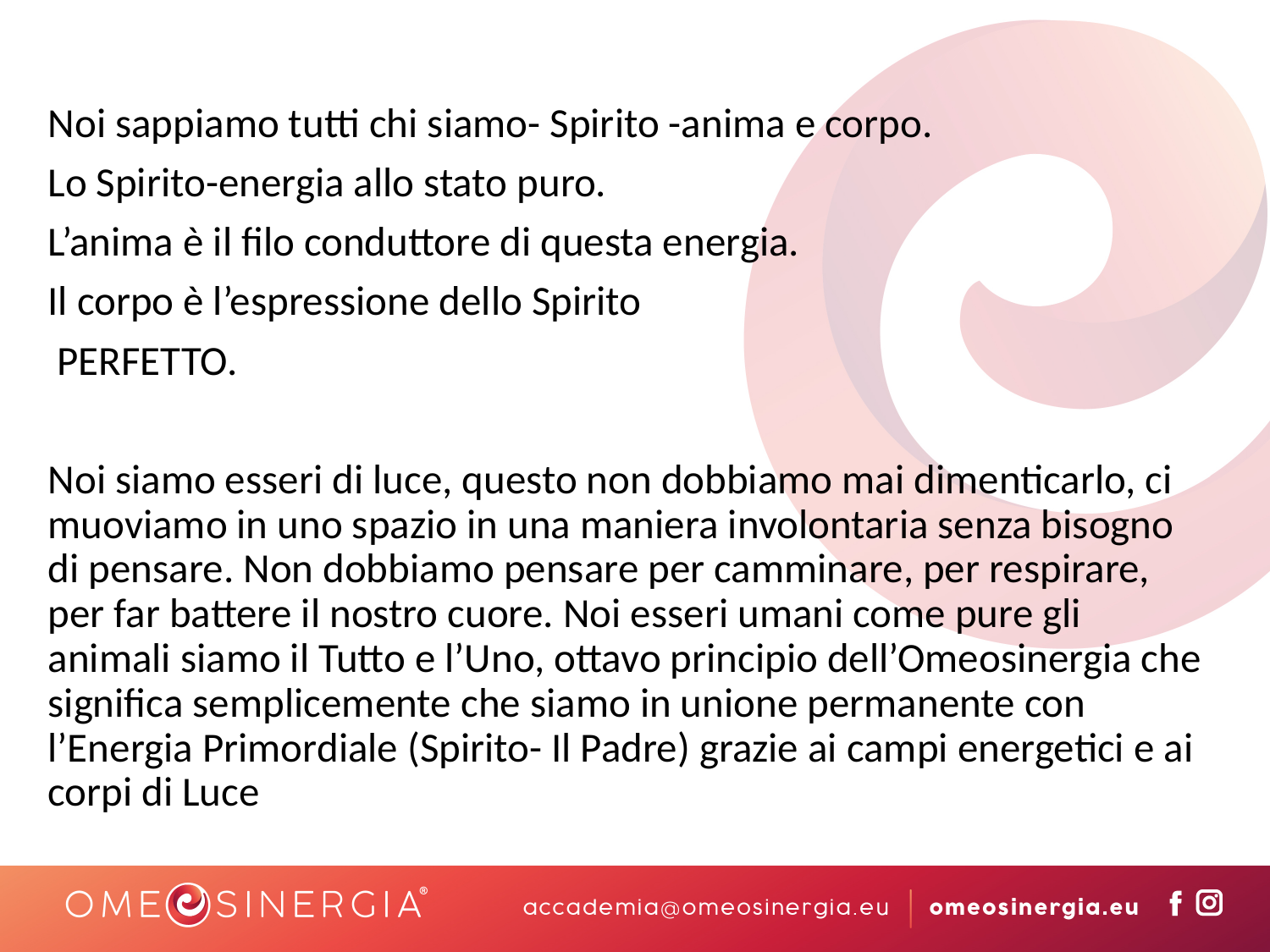

Noi sappiamo tutti chi siamo- Spirito -anima e corpo.
Lo Spirito-energia allo stato puro.
L’anima è il filo conduttore di questa energia.
Il corpo è l’espressione dello Spirito
 PERFETTO.

Noi siamo esseri di luce, questo non dobbiamo mai dimenticarlo, ci muoviamo in uno spazio in una maniera involontaria senza bisogno di pensare. Non dobbiamo pensare per camminare, per respirare, per far battere il nostro cuore. Noi esseri umani come pure gli animali siamo il Tutto e l’Uno, ottavo principio dell’Omeosinergia che significa semplicemente che siamo in unione permanente con l’Energia Primordiale (Spirito- Il Padre) grazie ai campi energetici e ai corpi di Luce